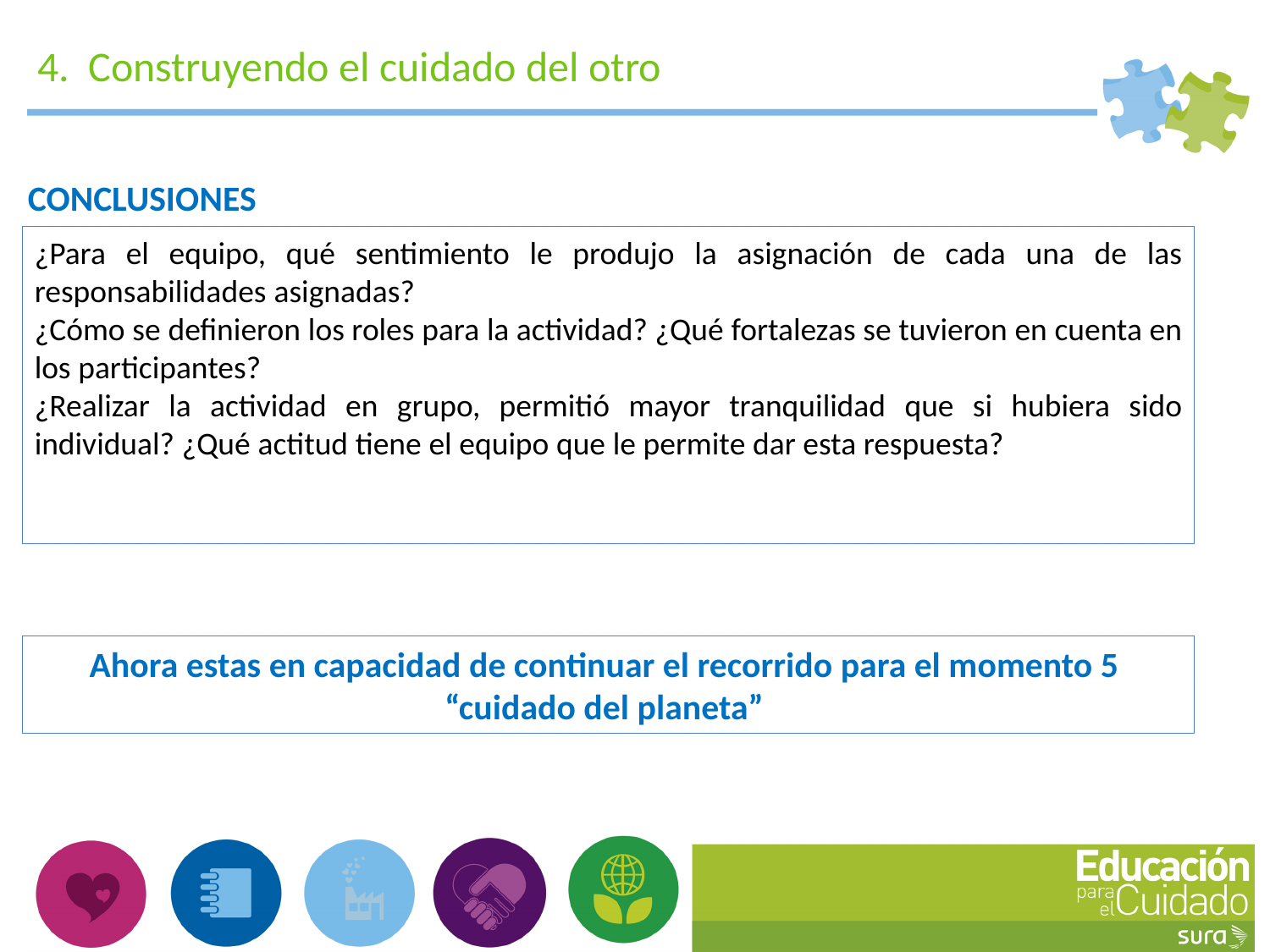

4.  Construyendo el cuidado del otro
CONCLUSIONES
¿Para el equipo, qué sentimiento le produjo la asignación de cada una de las responsabilidades asignadas?
¿Cómo se definieron los roles para la actividad? ¿Qué fortalezas se tuvieron en cuenta en los participantes?
¿Realizar la actividad en grupo, permitió mayor tranquilidad que si hubiera sido individual? ¿Qué actitud tiene el equipo que le permite dar esta respuesta?

Ahora estas en capacidad de continuar el recorrido para el momento 5  “cuidado del planeta”